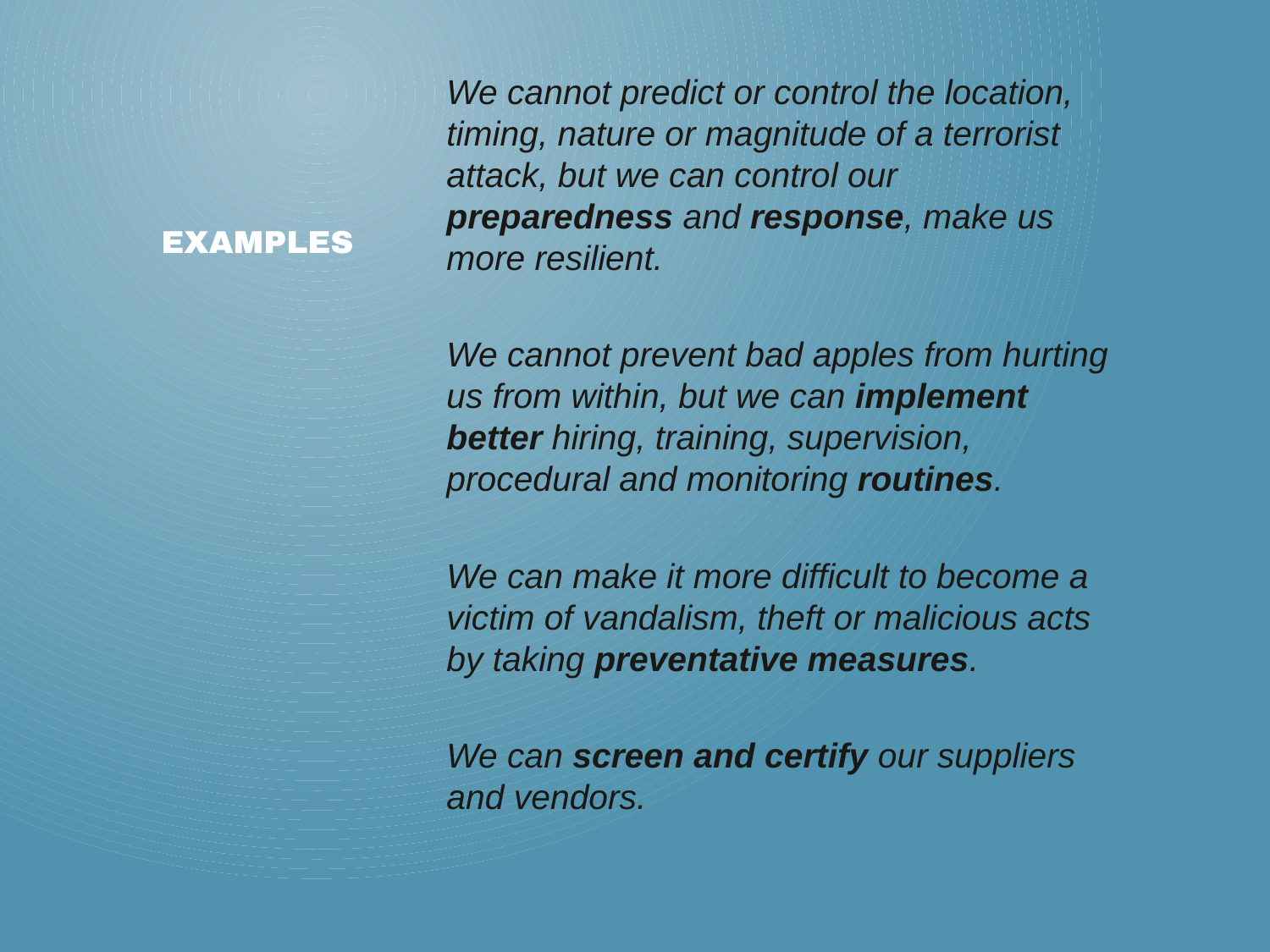

We cannot predict or control the location, timing, nature or magnitude of a terrorist attack, but we can control our preparedness and response, make us more resilient.

We cannot prevent bad apples from hurting us from within, but we can implement better hiring, training, supervision, procedural and monitoring routines.

We can make it more difficult to become a victim of vandalism, theft or malicious acts by taking preventative measures.

We can screen and certify our suppliers and vendors.
# examples